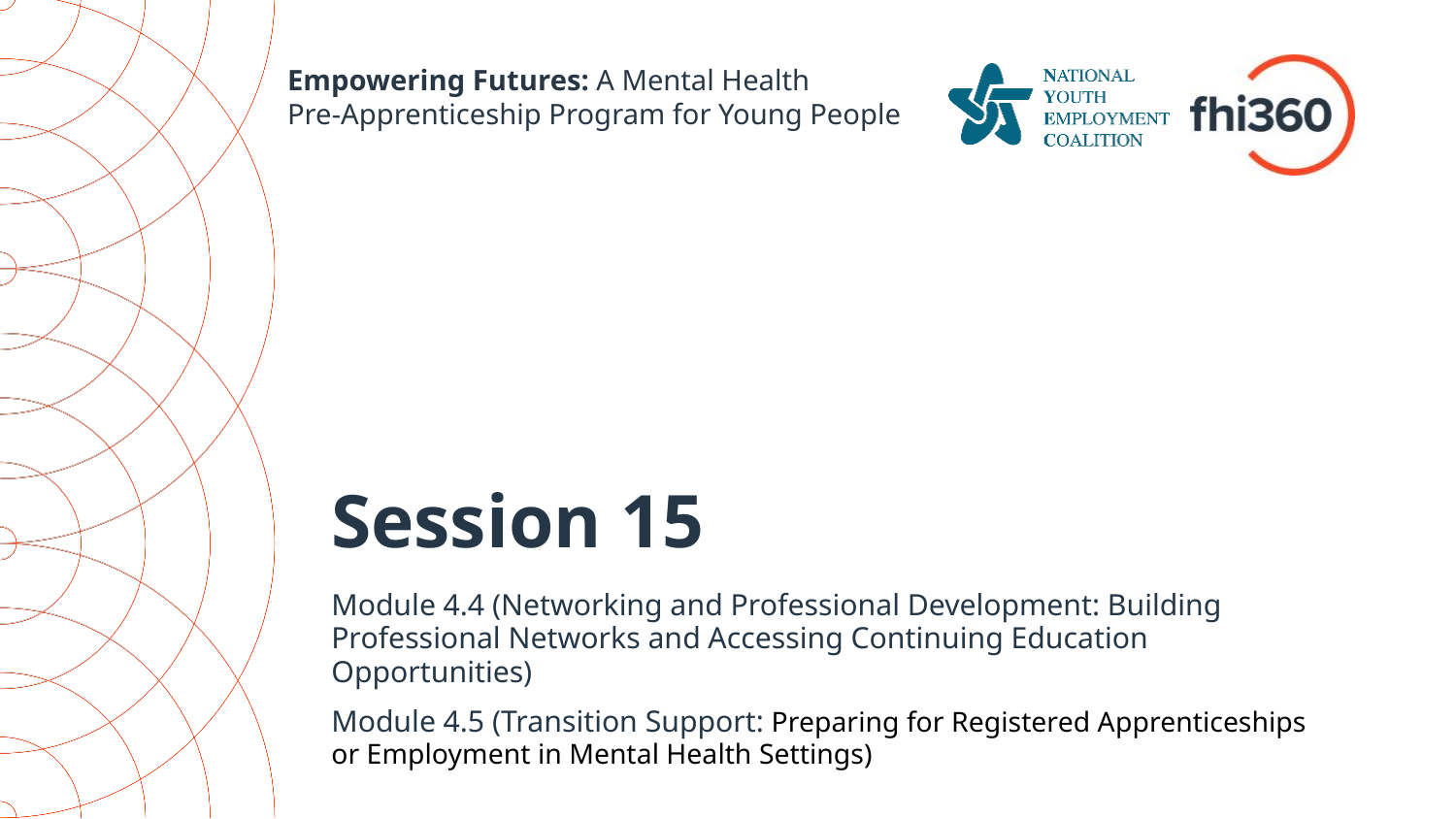

Empowering Futures: A Mental Health
Pre-Apprenticeship Program for Young People
# Session 15
Module 4.4 (Networking and Professional Development: Building Professional Networks and Accessing Continuing Education Opportunities)
Module 4.5 (Transition Support: Preparing for Registered Apprenticeships or Employment in Mental Health Settings)